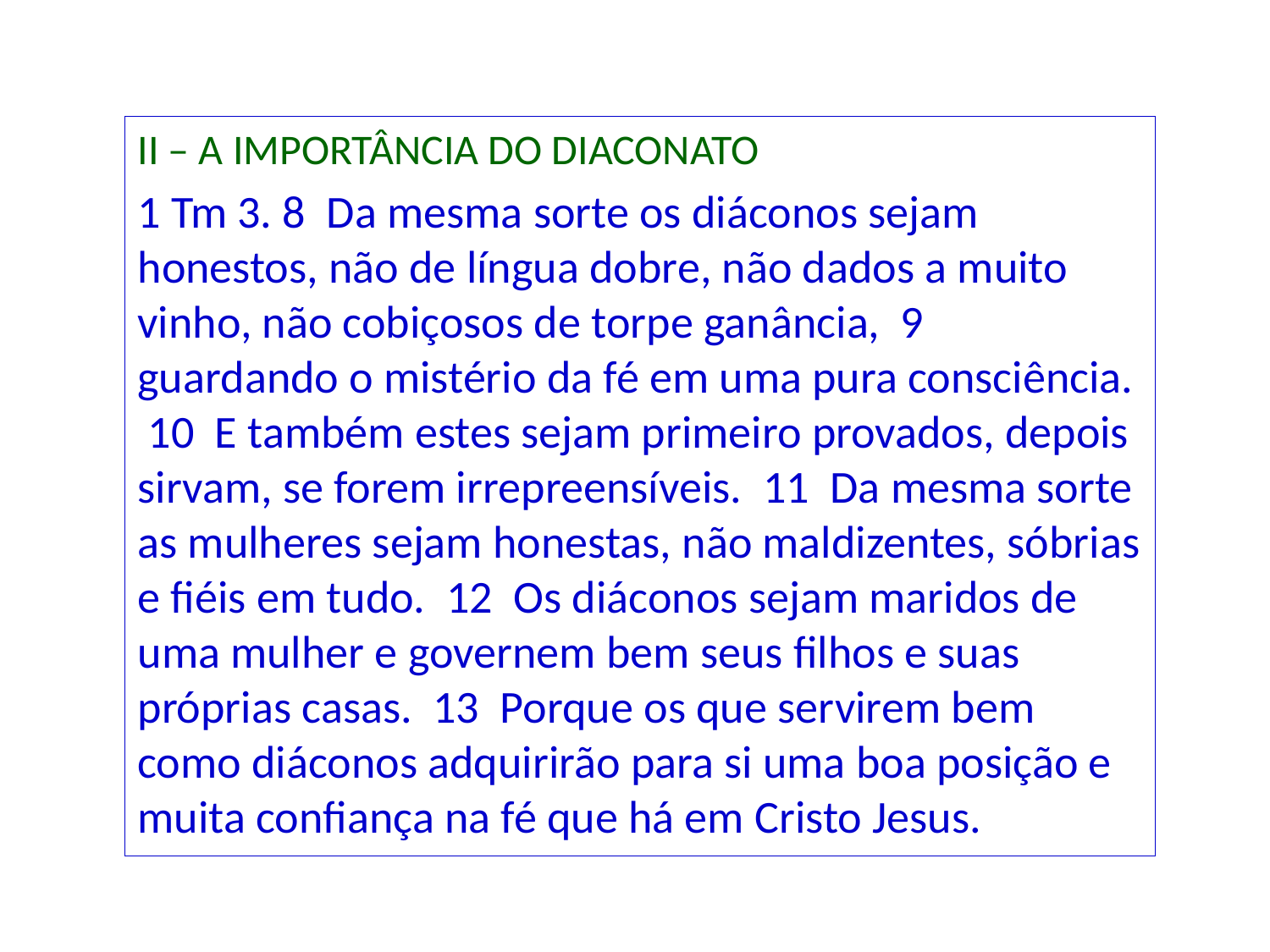

II – A IMPORTÂNCIA DO DIACONATO
1 Tm 3. 8  Da mesma sorte os diáconos sejam honestos, não de língua dobre, não dados a muito vinho, não cobiçosos de torpe ganância,  9  guardando o mistério da fé em uma pura consciência.  10  E também estes sejam primeiro provados, depois sirvam, se forem irrepreensíveis.  11  Da mesma sorte as mulheres sejam honestas, não maldizentes, sóbrias e fiéis em tudo.  12  Os diáconos sejam maridos de uma mulher e governem bem seus filhos e suas próprias casas.  13  Porque os que servirem bem como diáconos adquirirão para si uma boa posição e muita confiança na fé que há em Cristo Jesus.